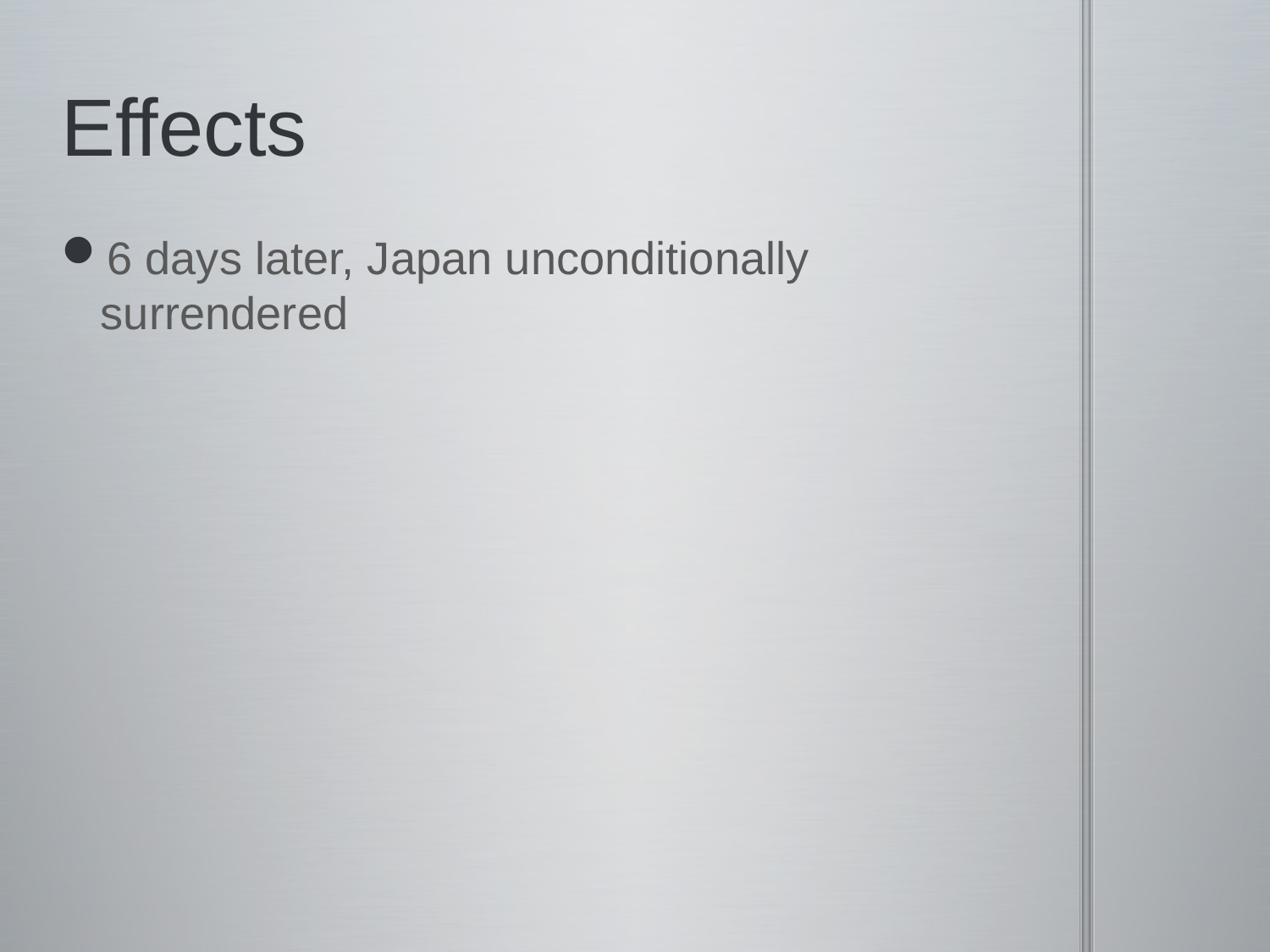

# Effects
6 days later, Japan unconditionally surrendered